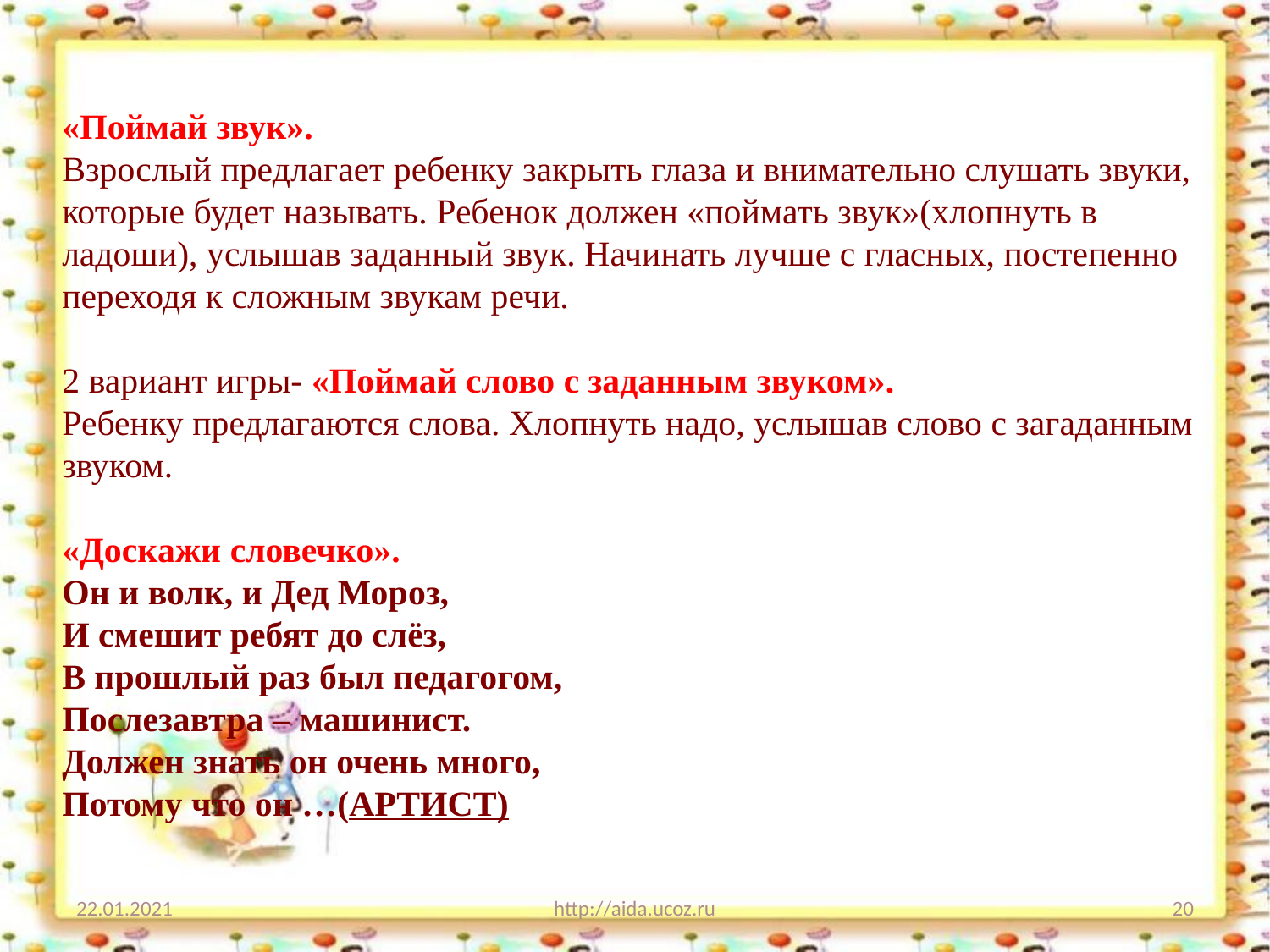

«Поймай звук».
Взрослый предлагает ребенку закрыть глаза и внимательно слушать звуки, которые будет называть. Ребенок должен «поймать звук»(хлопнуть в ладоши), услышав заданный звук. Начинать лучше с гласных, постепенно переходя к сложным звукам речи.

2 вариант игры- «Поймай слово с заданным звуком».
Ребенку предлагаются слова. Хлопнуть надо, услышав слово с загаданным звуком.

«Доскажи словечко».
Он и волк, и Дед Мороз,
И смешит ребят до слёз,
В прошлый раз был педагогом,
Послезавтра – машинист.
Должен знать он очень много,
Потому что он …(АРТИСТ)
22.01.2021
http://aida.ucoz.ru
20